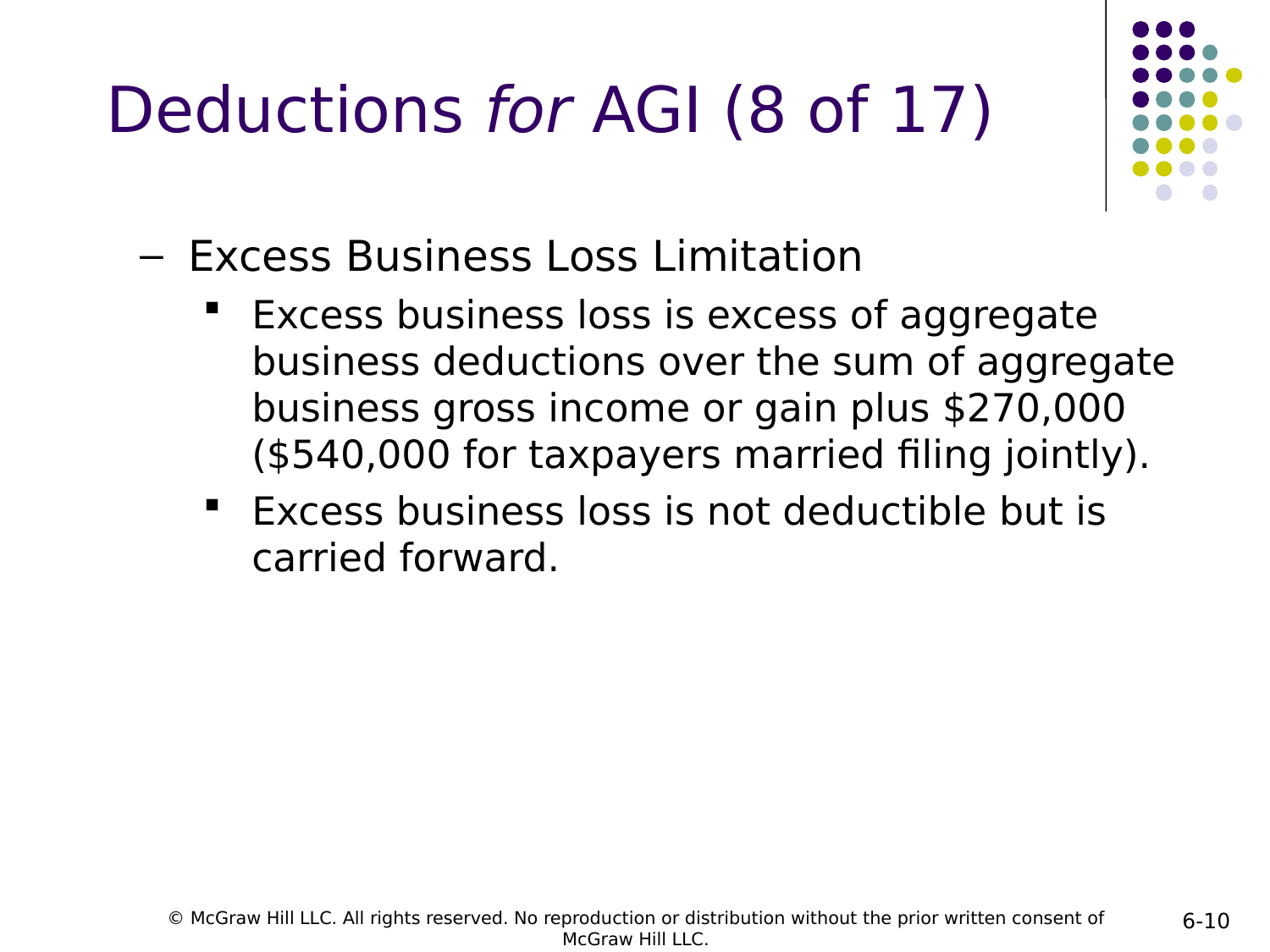

# Deductions for AGI (8 of 17)
Excess Business Loss Limitation
Excess business loss is excess of aggregate business deductions over the sum of aggregate business gross income or gain plus $270,000 ($540,000 for taxpayers married filing jointly).
Excess business loss is not deductible but is carried forward.